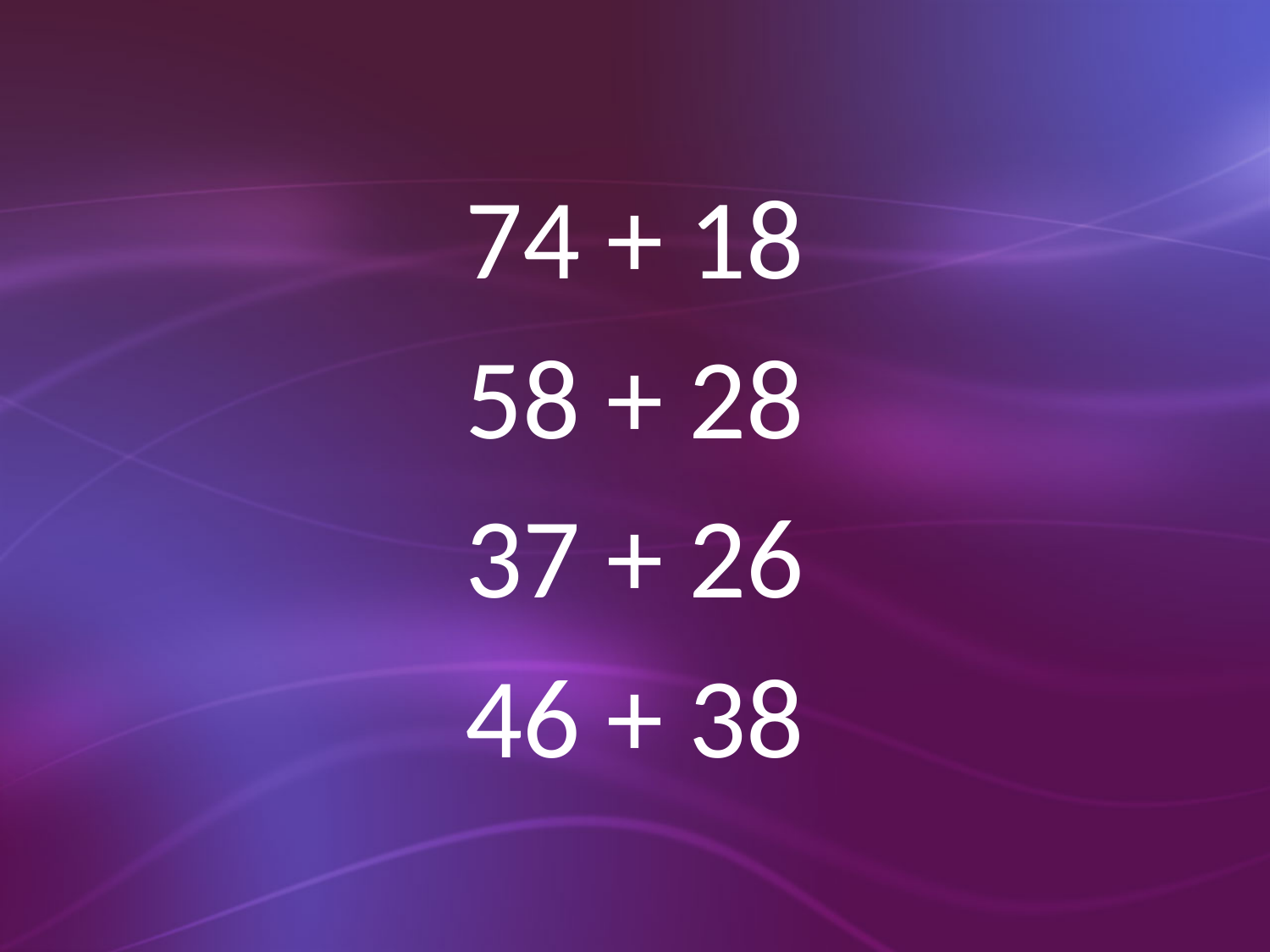

74 + 18
58 + 28
37 + 26
46 + 38